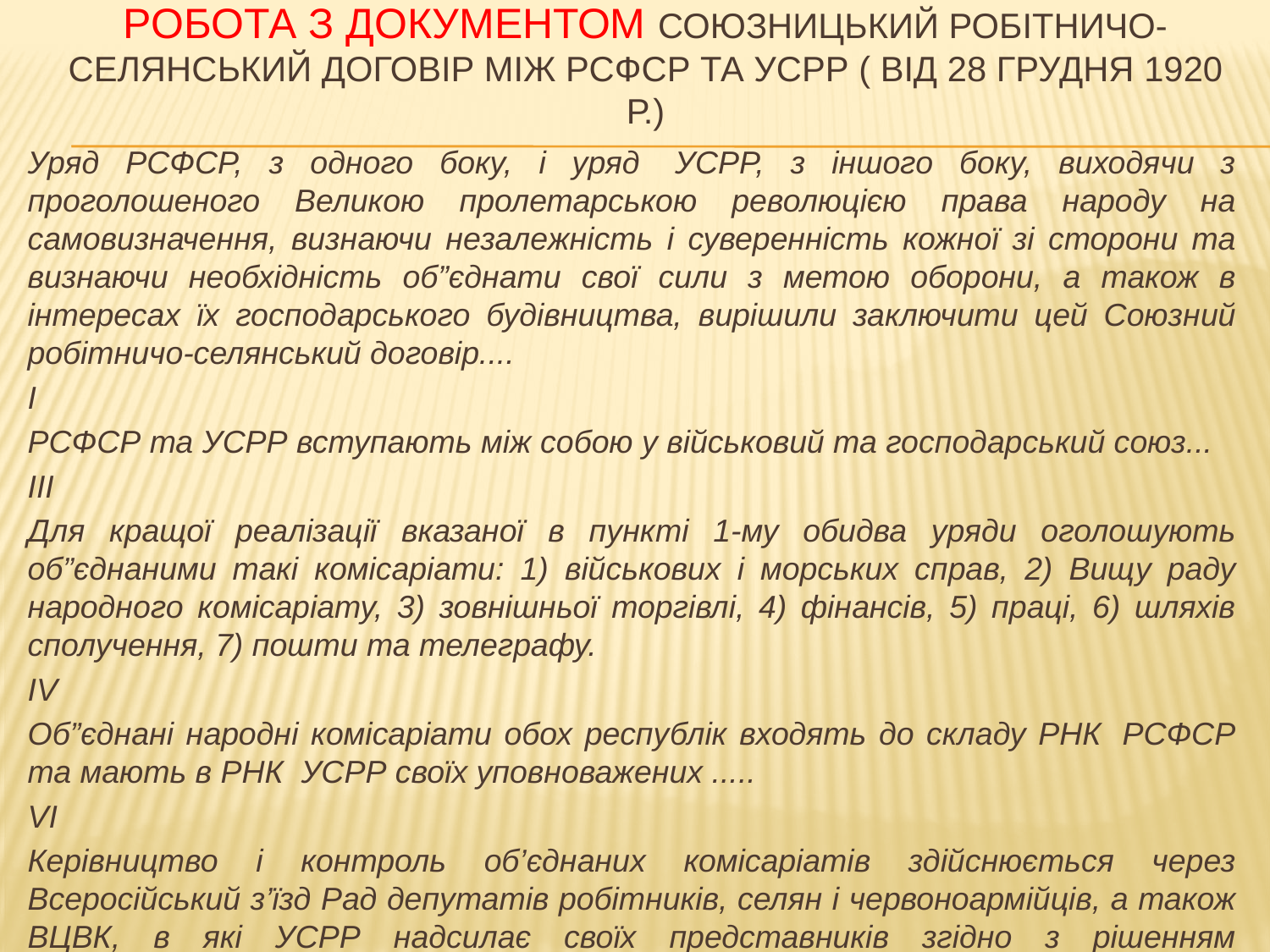

# Робота з документом Союзницький робітничо-селянський договір між РСФСР та УСРР ( від 28 грудня 1920 р.)
Уряд РСФСР, з одного боку, і уряд  УСРР, з іншого боку, виходячи з проголошеного Великою пролетарською революцією права народу на самовизначення, визнаючи незалежність і суверенність кожної зі сторони та визнаючи необхідність об”єднати свої сили з метою оборони, а також в інтересах їх господарського будівництва, вирішили заключити цей Союзний робітничо-селянський договір....
І
РСФСР та УСРР вступають між собою у військовий та господарський союз...
ІІІ
Для кращої реалізації вказаної в пункті 1-му обидва уряди оголошують об”єднаними такі комісаріати: 1) військових і морських справ, 2) Вищу раду народного комісаріату, 3) зовнішньої торгівлі, 4) фінансів, 5) праці, 6) шляхів сполучення, 7) пошти та телеграфу.
ІV
Об”єднані народні комісаріати обох республік входять до складу РНК  РСФСР та мають в РНК  УСРР своїх уповноважених .....
VІ
Керівництво і контроль об’єднаних комісаріатів здійснюється через Всеросійський з’їзд Рад депутатів робітників, селян і червоноармійців, а також ВЦВК, в які УСРР надсилає своїх представників згідно з рішенням Всеросійського з’їзду Рад.